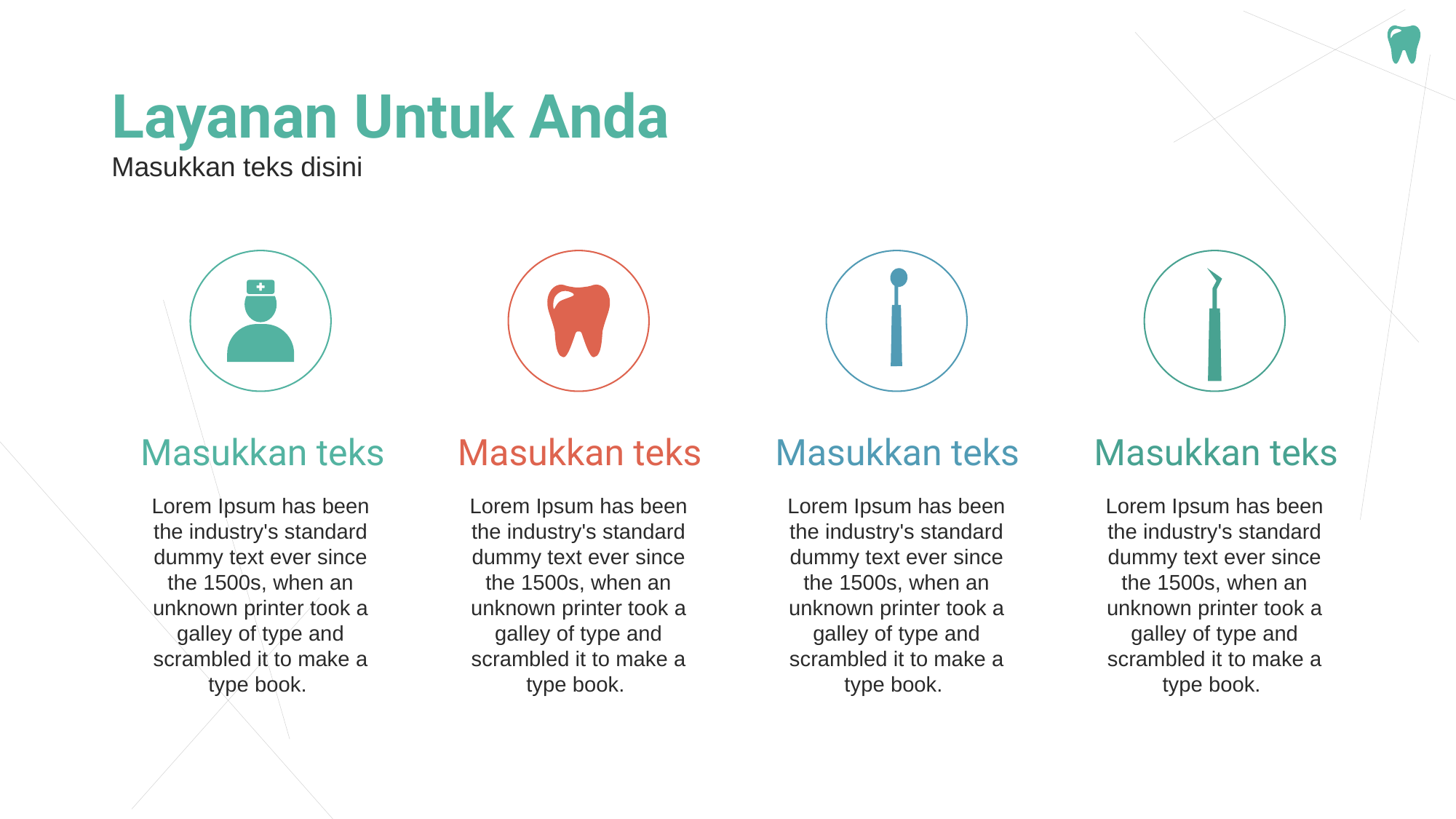

# Layanan Untuk Anda
Masukkan teks disini

Masukkan teks
Masukkan teks
Masukkan teks
Masukkan teks
Lorem Ipsum has been the industry's standard dummy text ever since the 1500s, when an unknown printer took a galley of type and scrambled it to make a type book.
Lorem Ipsum has been the industry's standard dummy text ever since the 1500s, when an unknown printer took a galley of type and scrambled it to make a type book.
Lorem Ipsum has been the industry's standard dummy text ever since the 1500s, when an unknown printer took a galley of type and scrambled it to make a type book.
Lorem Ipsum has been the industry's standard dummy text ever since the 1500s, when an unknown printer took a galley of type and scrambled it to make a type book.